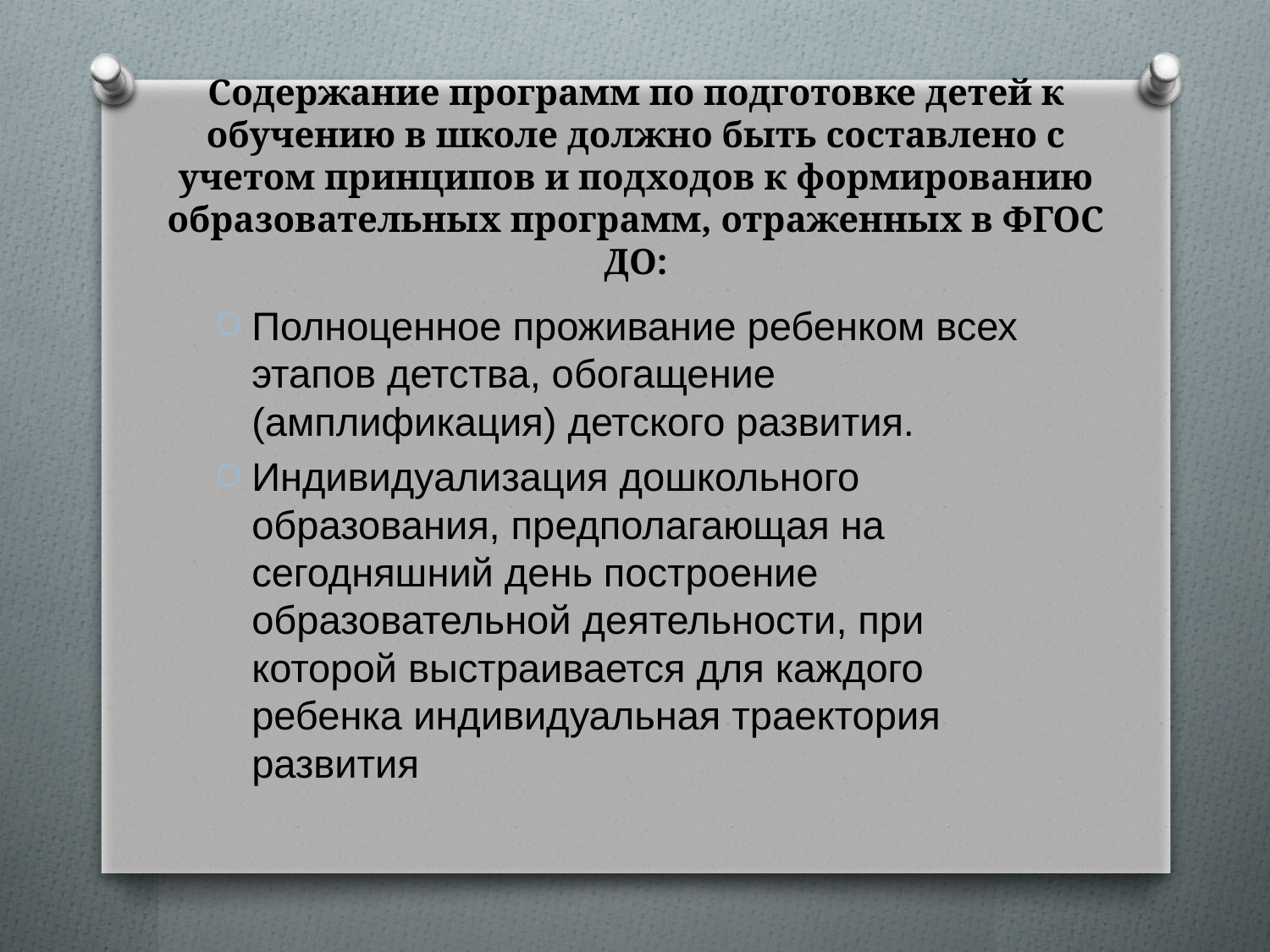

# Содержание программ по подготовке детей к обучению в школе должно быть составлено с учетом принципов и подходов к формированию образовательных программ, отраженных в ФГОС ДО:
Полноценное проживание ребенком всех этапов детства, обогащение (амплификация) детского развития.
Индивидуализация дошкольного образования, предполагающая на сегодняшний день построение образовательной деятельности, при которой выстраивается для каждого ребенка индивидуальная траектория развития